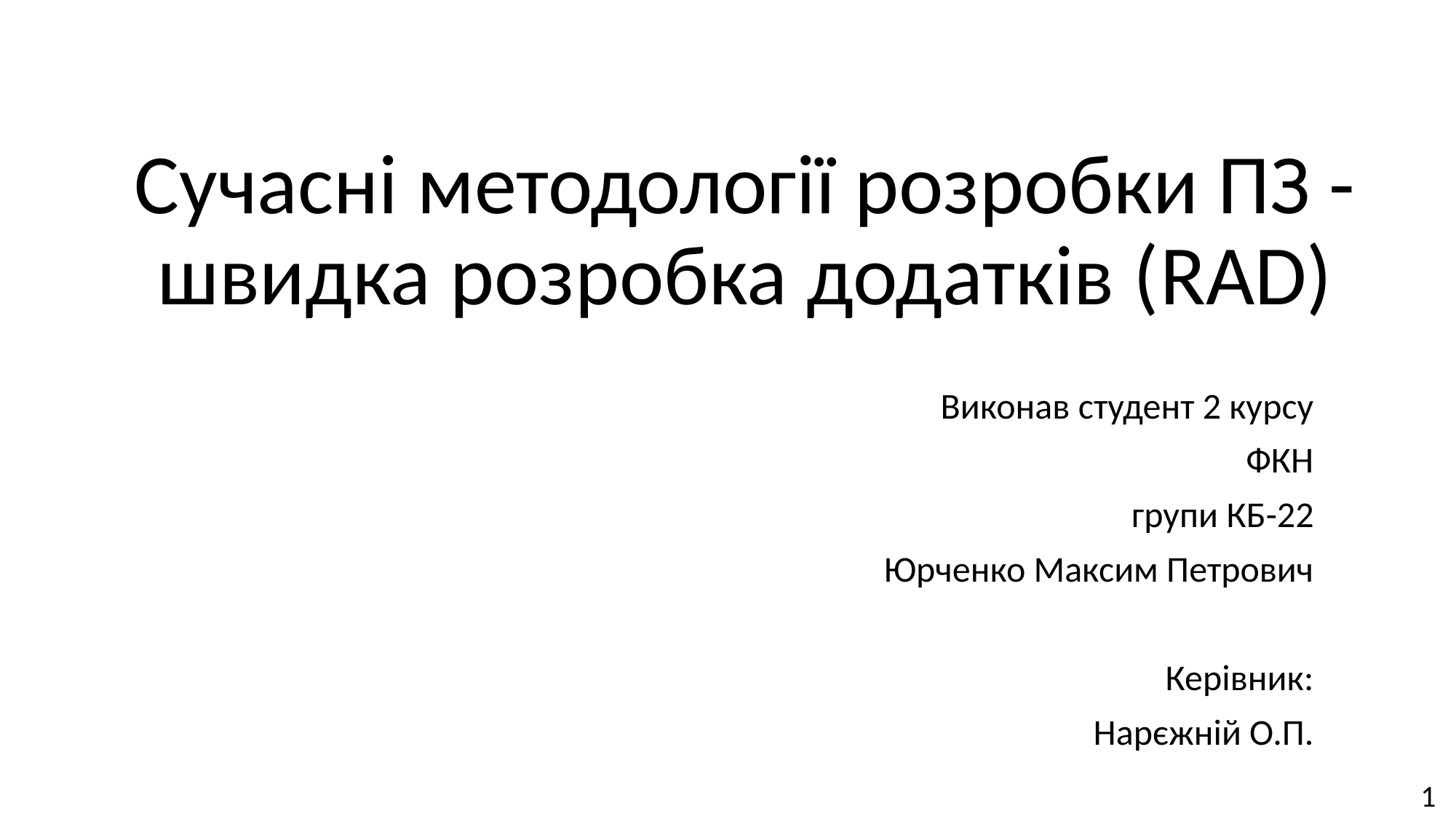

# Сучасні методології розробки ПЗ - швидка розробка додатків (RAD)
Виконав студент 2 курсу
ФКН
групи КБ-22
Юрченко Максим Петрович

Керівник:
Нарєжній О.П.
1